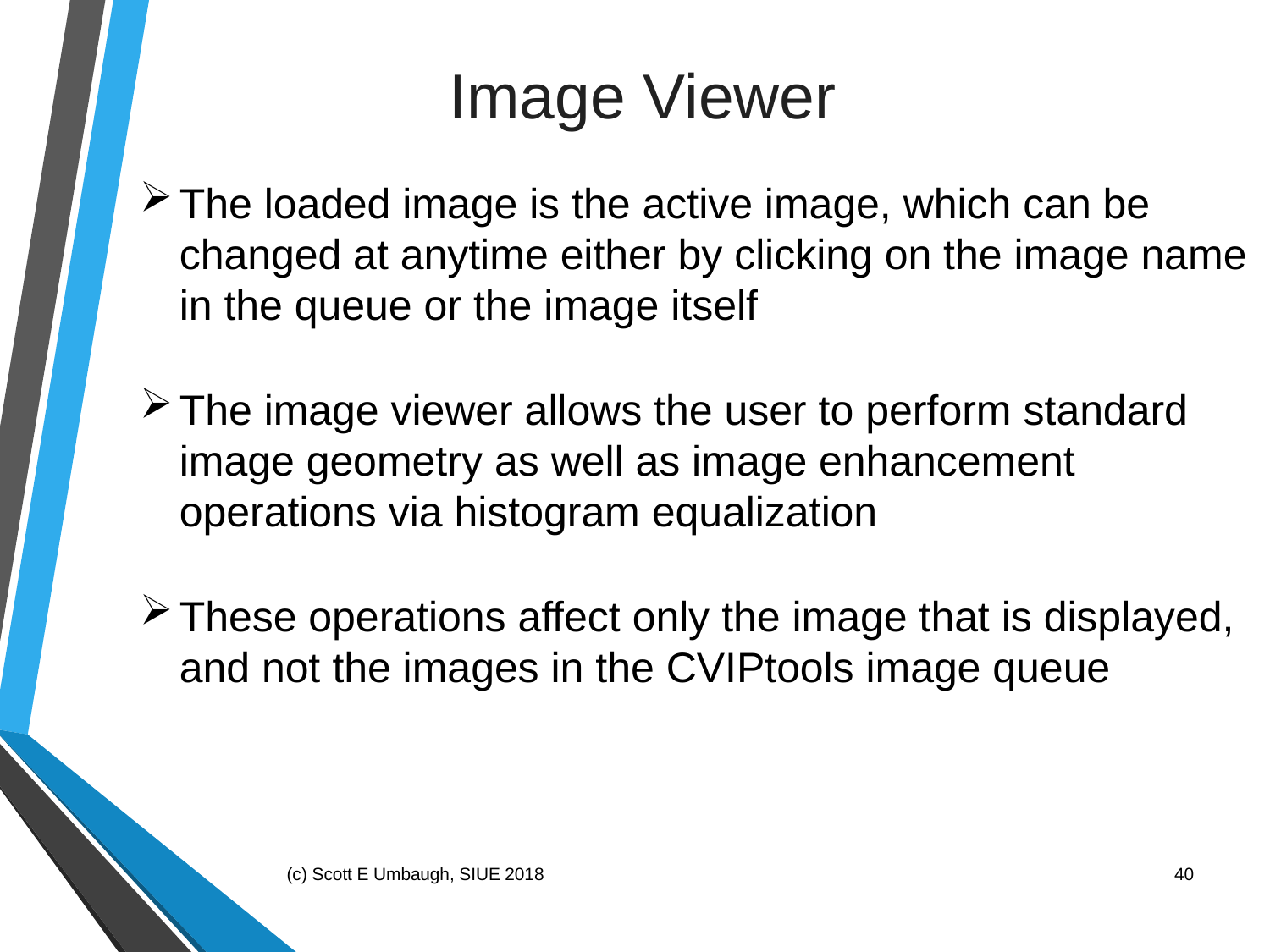

The loaded image is the active image, which can be changed at anytime either by clicking on the image name in the queue or the image itself

The image viewer allows the user to perform standard image geometry as well as image enhancement operations via histogram equalization

These operations affect only the image that is displayed, and not the images in the CVIPtools image queue
Image Viewer
(c) Scott E Umbaugh, SIUE 2018
40